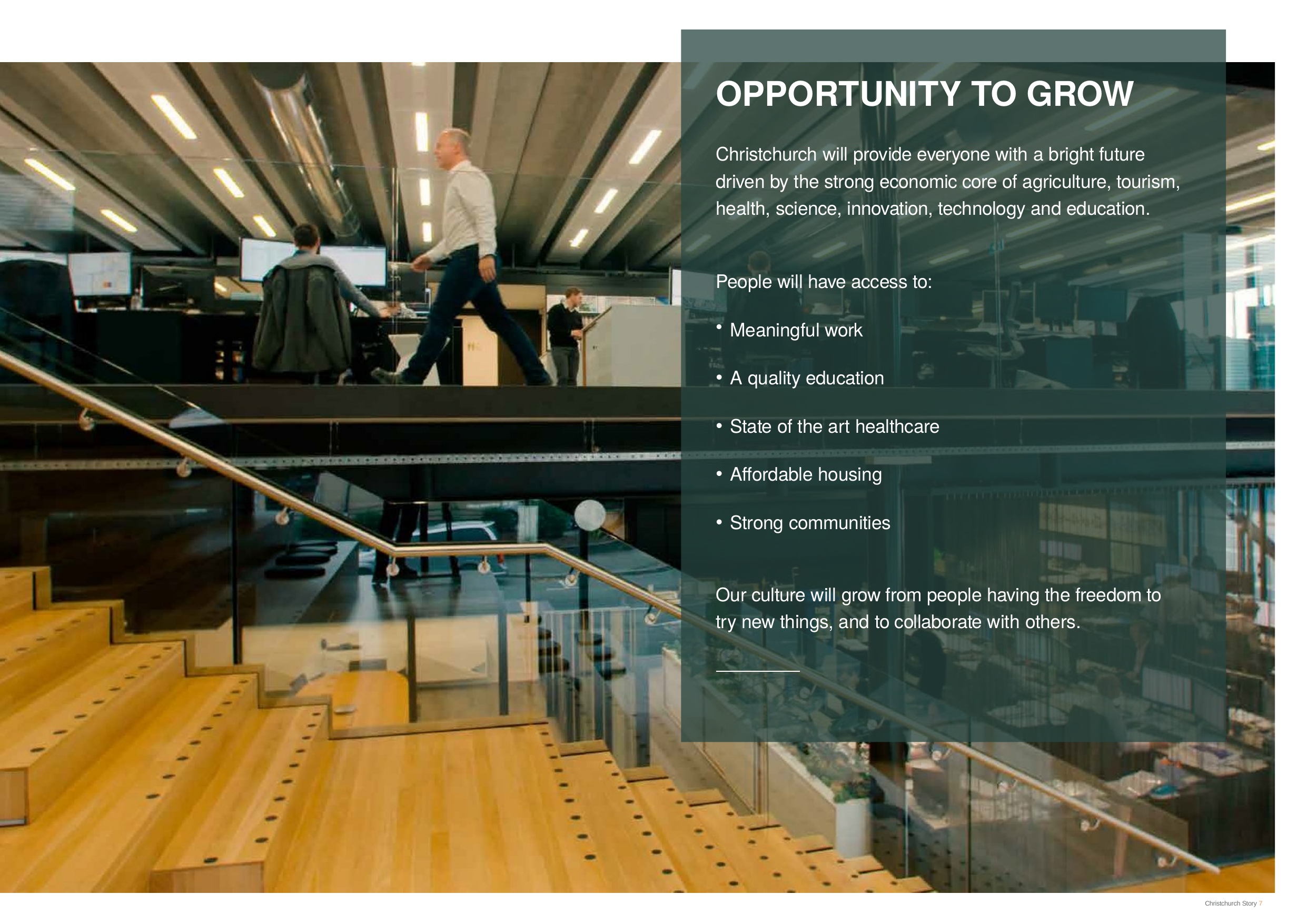

OPPORTUNITY TO GROW
Christchurch will provide everyone with a bright future driven by the strong economic core of agriculture, tourism, health, science, innovation, technology and education.

People will have access to:

Meaningful work

A quality education

State of the art healthcare

Affordable housing

Strong communities

Our culture will grow from people having the freedom to try new things, and to collaborate with others.

Christchurch Story 7